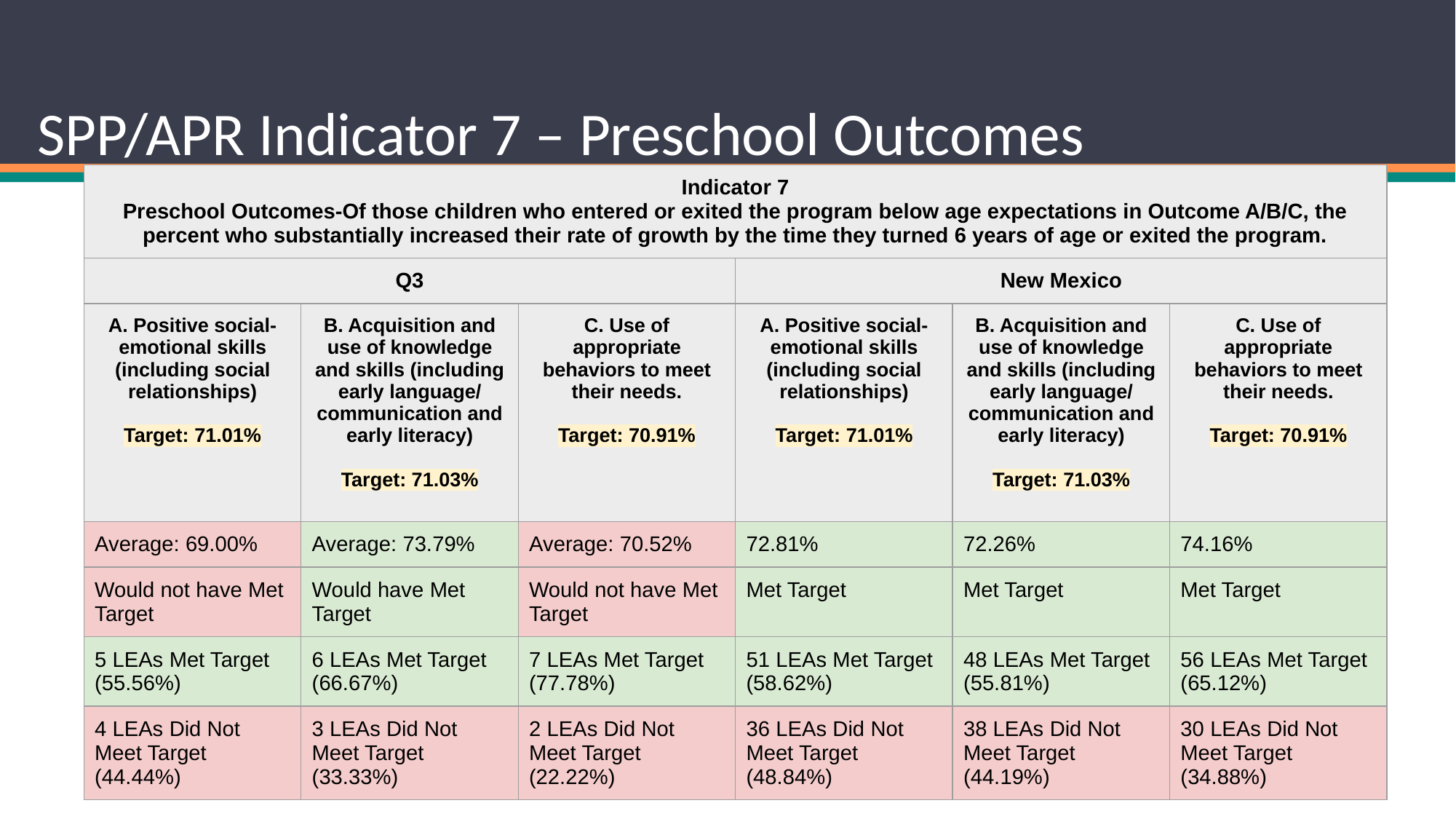

# SPP/APR Indicator 7 – Preschool Outcomes
| Indicator 7 Preschool Outcomes-Of those children who entered or exited the program below age expectations in Outcome A/B/C, the percent who substantially increased their rate of growth by the time they turned 6 years of age or exited the program. |  |  |  |  |  |
| --- | --- | --- | --- | --- | --- |
| Q3 |  |  | New Mexico |  |  |
| A. Positive social-emotional skills (including social relationships) Target: 71.01% | B. Acquisition and use of knowledge and skills (including early language/ communication and early literacy) Target: 71.03% | C. Use of appropriate behaviors to meet their needs. Target: 70.91% | A. Positive social-emotional skills (including social relationships) Target: 71.01% | B. Acquisition and use of knowledge and skills (including early language/ communication and early literacy) Target: 71.03% | C. Use of appropriate behaviors to meet their needs. Target: 70.91% |
| Average: 69.00% | Average: 73.79% | Average: 70.52% | 72.81% | 72.26% | 74.16% |
| Would not have Met Target | Would have Met Target | Would not have Met Target | Met Target | Met Target | Met Target |
| 5 LEAs Met Target (55.56%) | 6 LEAs Met Target (66.67%) | 7 LEAs Met Target (77.78%) | 51 LEAs Met Target (58.62%) | 48 LEAs Met Target (55.81%) | 56 LEAs Met Target (65.12%) |
| 4 LEAs Did Not Meet Target (44.44%) | 3 LEAs Did Not Meet Target (33.33%) | 2 LEAs Did Not Meet Target (22.22%) | 36 LEAs Did Not Meet Target (48.84%) | 38 LEAs Did Not Meet Target (44.19%) | 30 LEAs Did Not Meet Target (34.88%) |
Investing for tomorrow, delivering today.
53